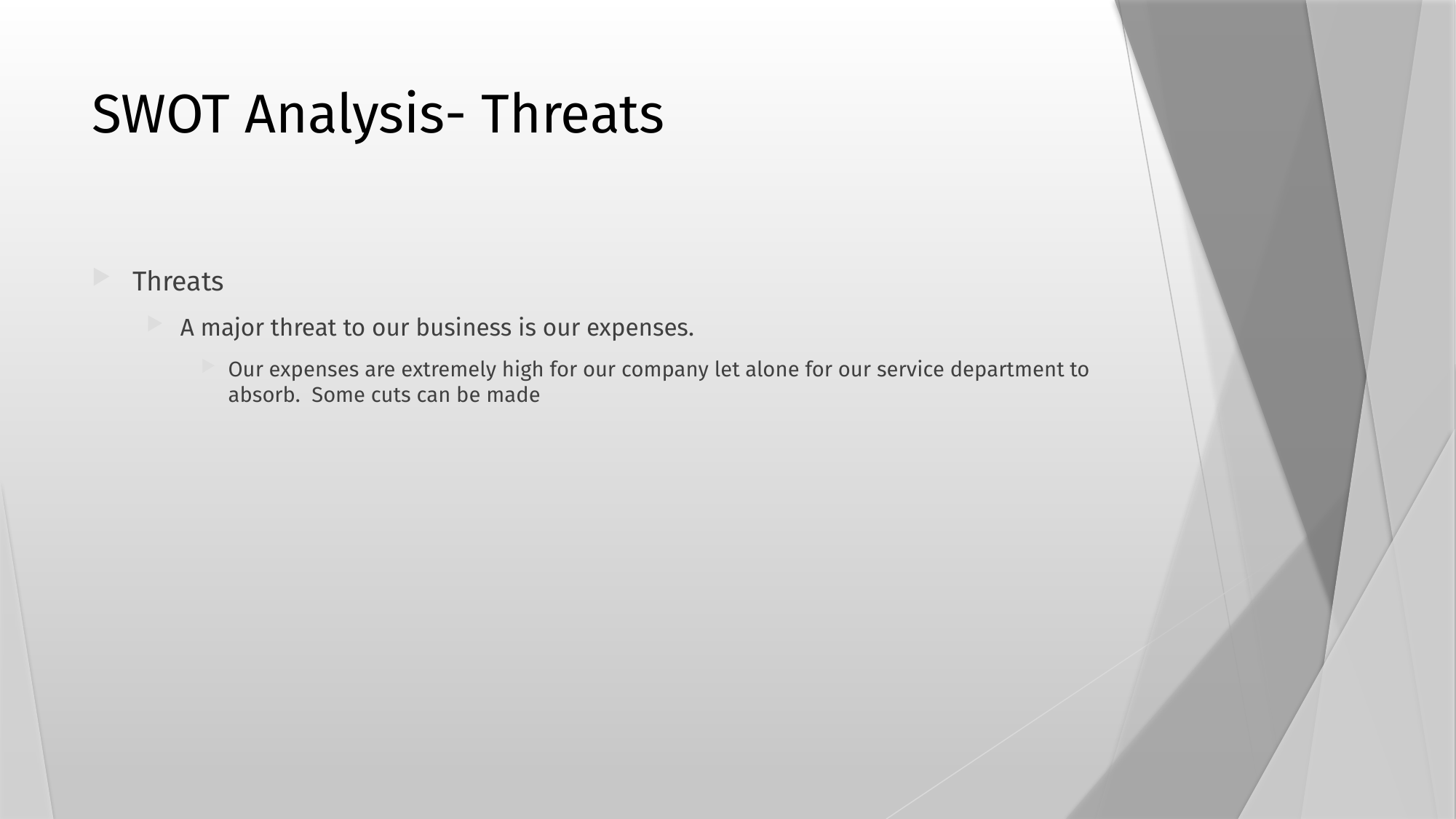

# SWOT Analysis- Threats
Threats
A major threat to our business is our expenses.
Our expenses are extremely high for our company let alone for our service department to absorb.  Some cuts can be made